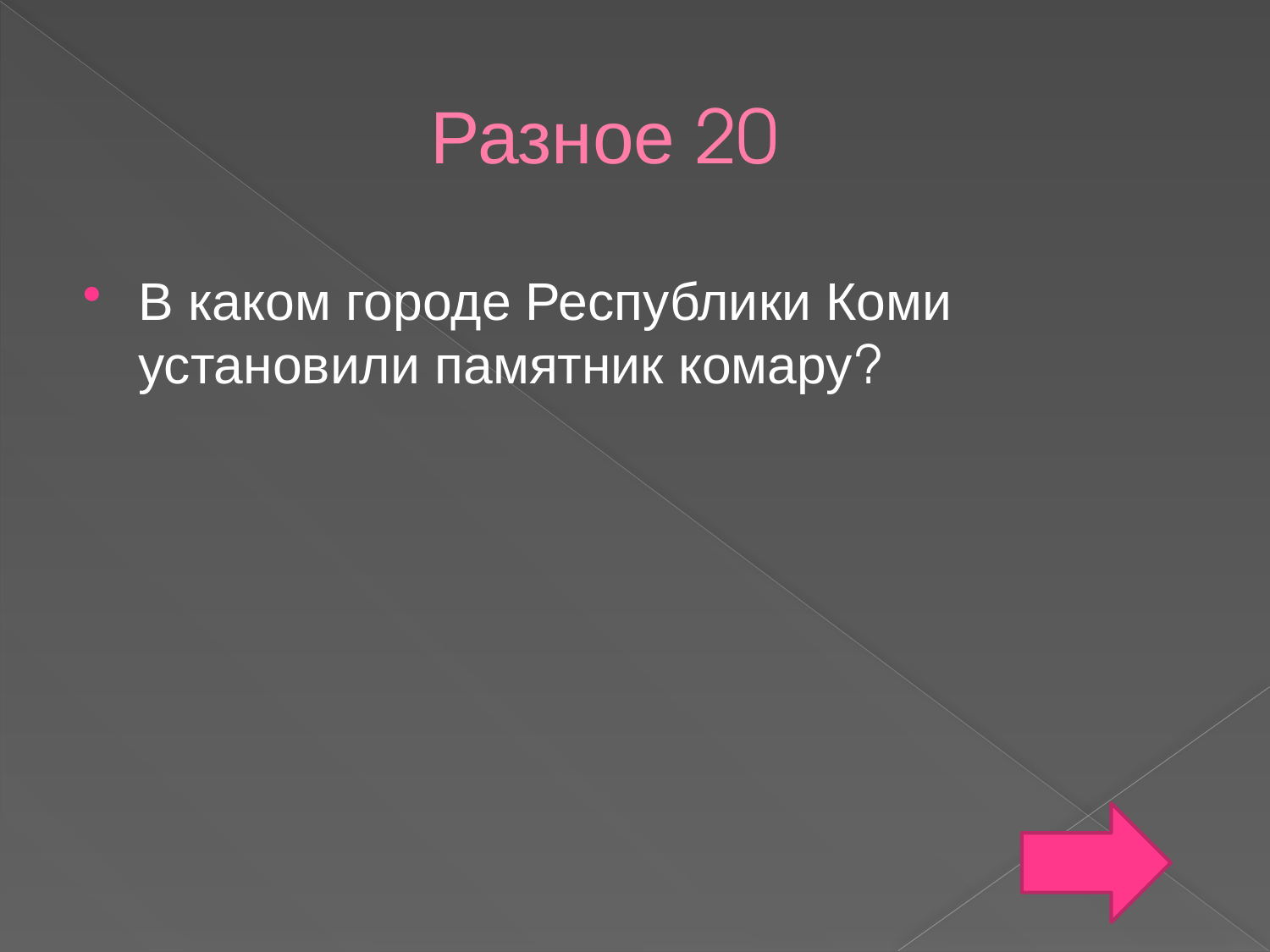

# Разное 20
В каком городе Республики Коми установили памятник комару?